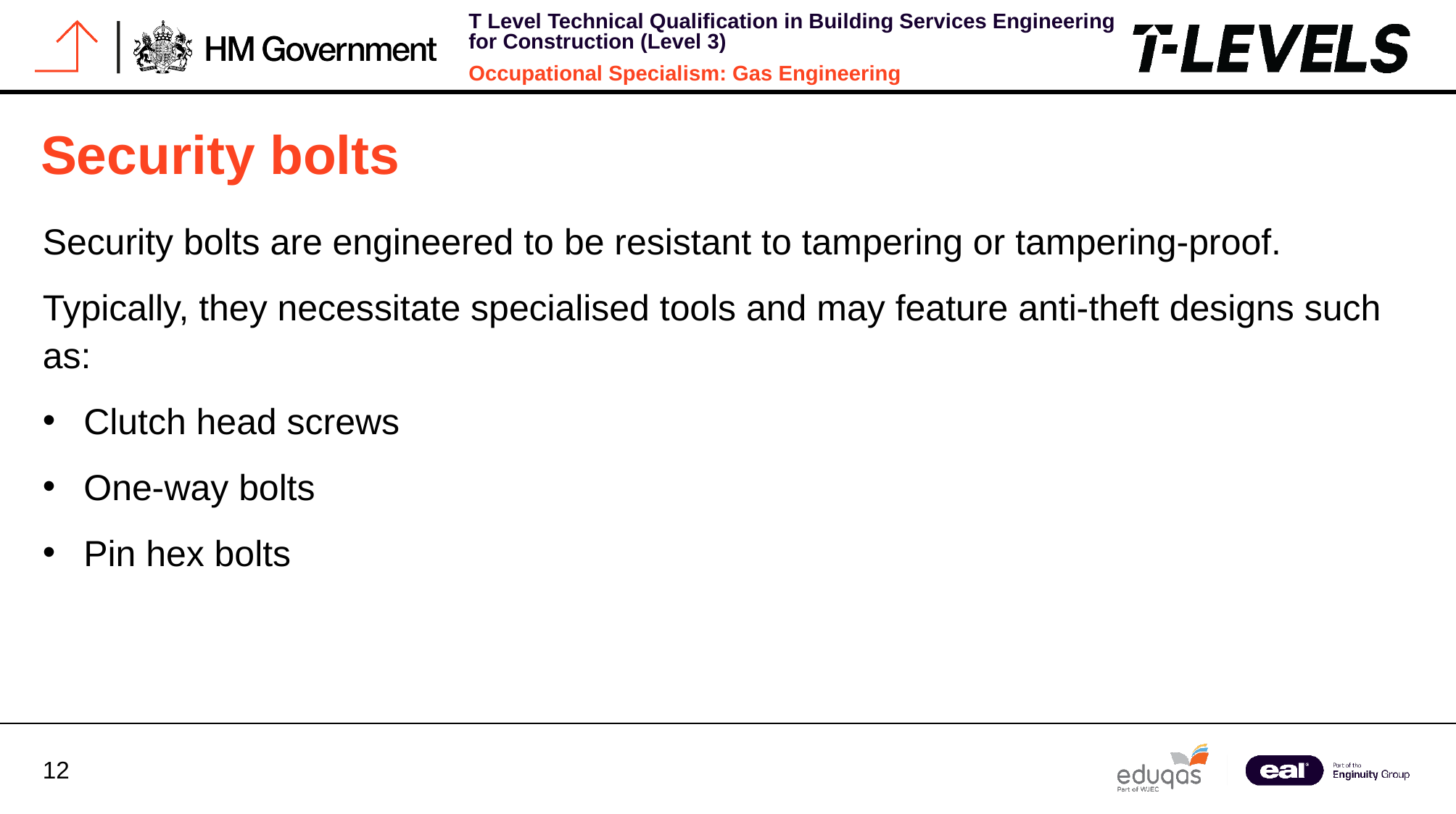

# Security bolts
Security bolts are engineered to be resistant to tampering or tampering-proof.
Typically, they necessitate specialised tools and may feature anti-theft designs such as:
Clutch head screws
One-way bolts
Pin hex bolts